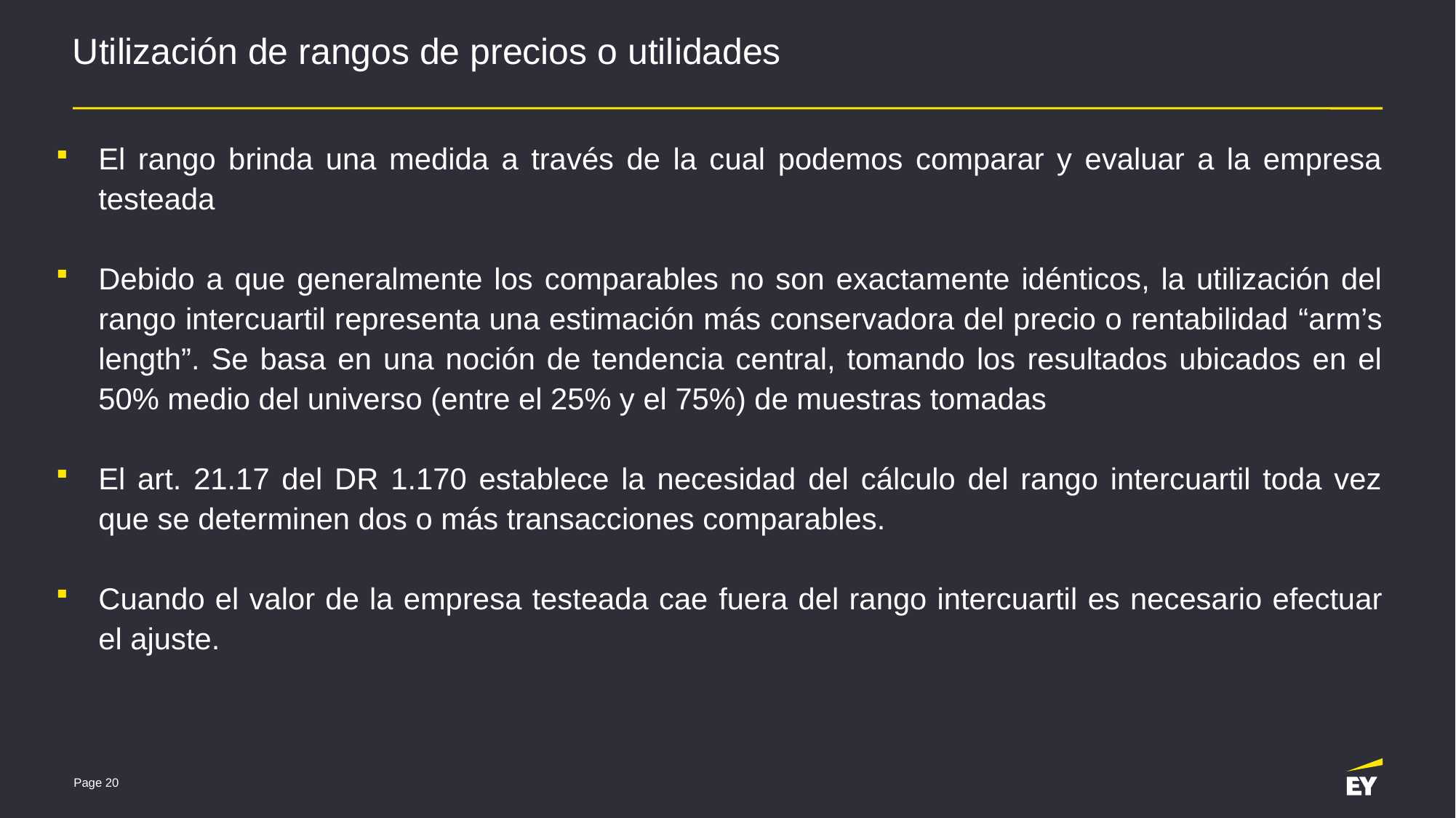

# Utilización de rangos de precios o utilidades
El rango brinda una medida a través de la cual podemos comparar y evaluar a la empresa testeada

Debido a que generalmente los comparables no son exactamente idénticos, la utilización del rango intercuartil representa una estimación más conservadora del precio o rentabilidad “arm’s length”. Se basa en una noción de tendencia central, tomando los resultados ubicados en el 50% medio del universo (entre el 25% y el 75%) de muestras tomadas

El art. 21.17 del DR 1.170 establece la necesidad del cálculo del rango intercuartil toda vez que se determinen dos o más transacciones comparables.

Cuando el valor de la empresa testeada cae fuera del rango intercuartil es necesario efectuar el ajuste.

Page 20